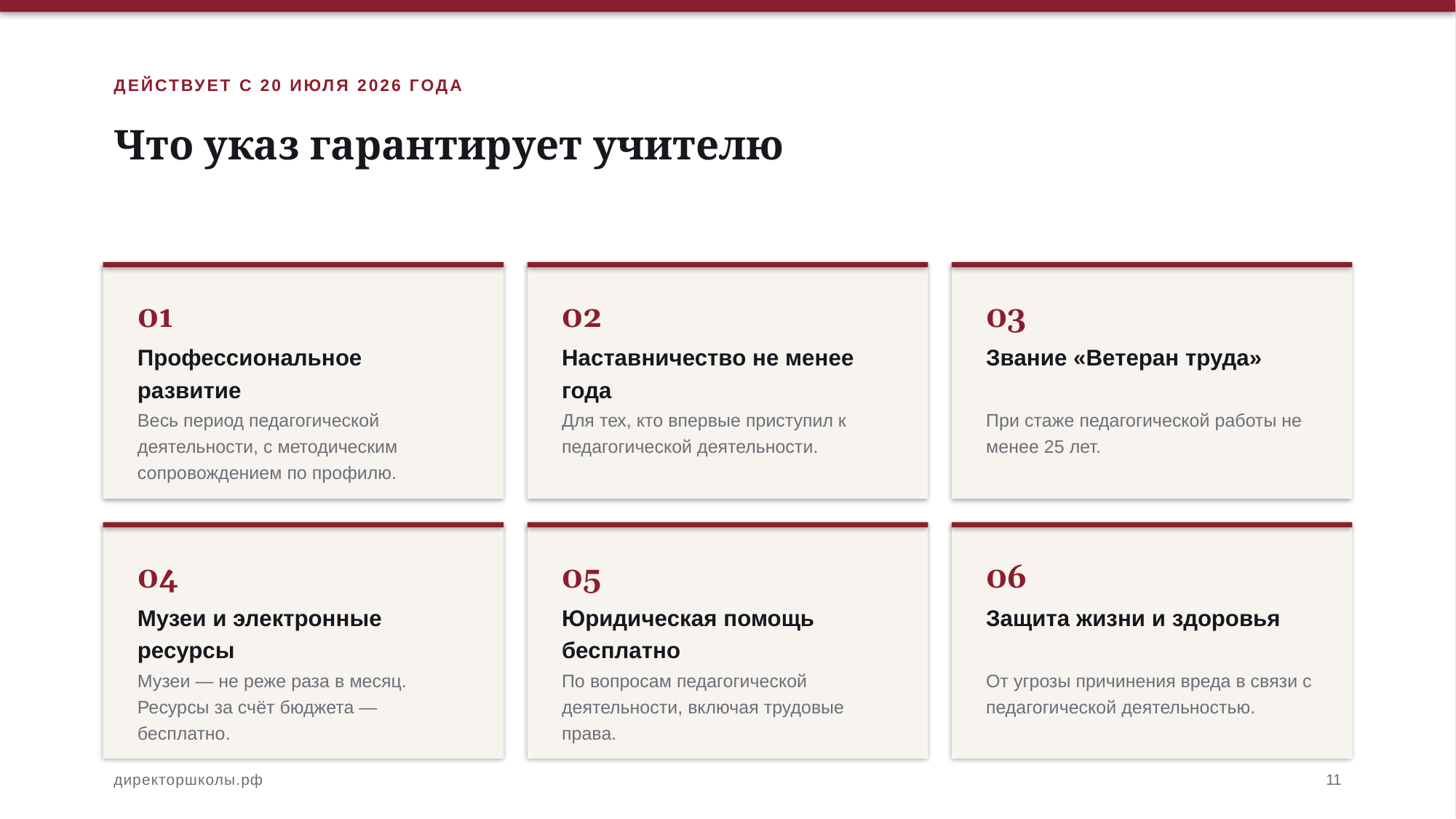

ДЕЙСТВУЕТ С 20 ИЮЛЯ 2026 ГОДА
Что указ гарантирует учителю

01
02
03
Профессиональное развитие
Наставничество не менее года
Звание «Ветеран труда»
Весь период педагогической деятельности, с методическим сопровождением по профилю.
Для тех, кто впервые приступил к педагогической деятельности.
При стаже педагогической работы не менее 25 лет.

04
05
06
Музеи и электронные ресурсы
Юридическая помощь бесплатно
Защита жизни и здоровья
Музеи — не реже раза в месяц. Ресурсы за счёт бюджета — бесплатно.
По вопросам педагогической деятельности, включая трудовые права.
От угрозы причинения вреда в связи с педагогической деятельностью.
директоршколы.рф
11